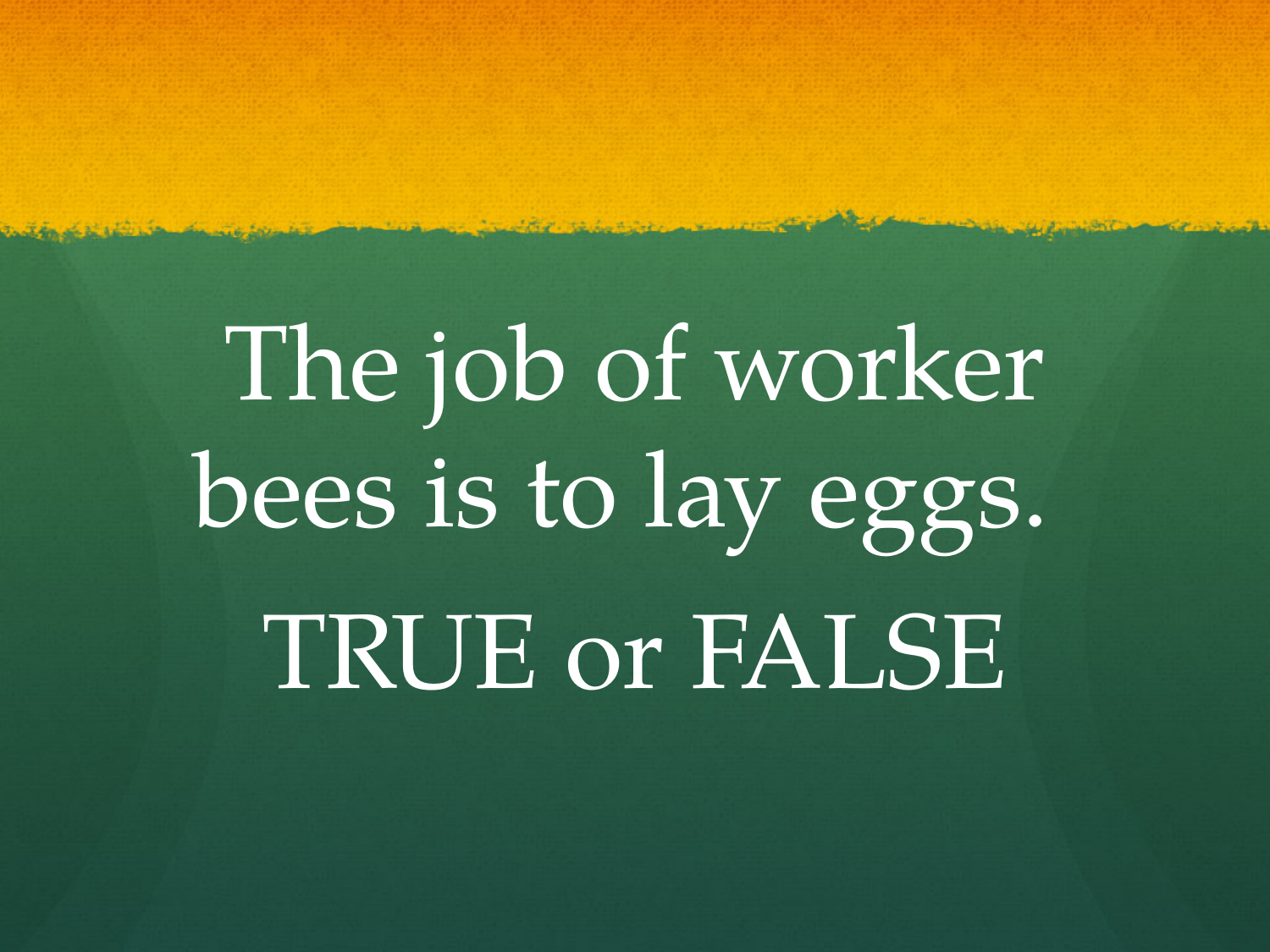

#
The job of worker bees is to lay eggs.
TRUE or FALSE